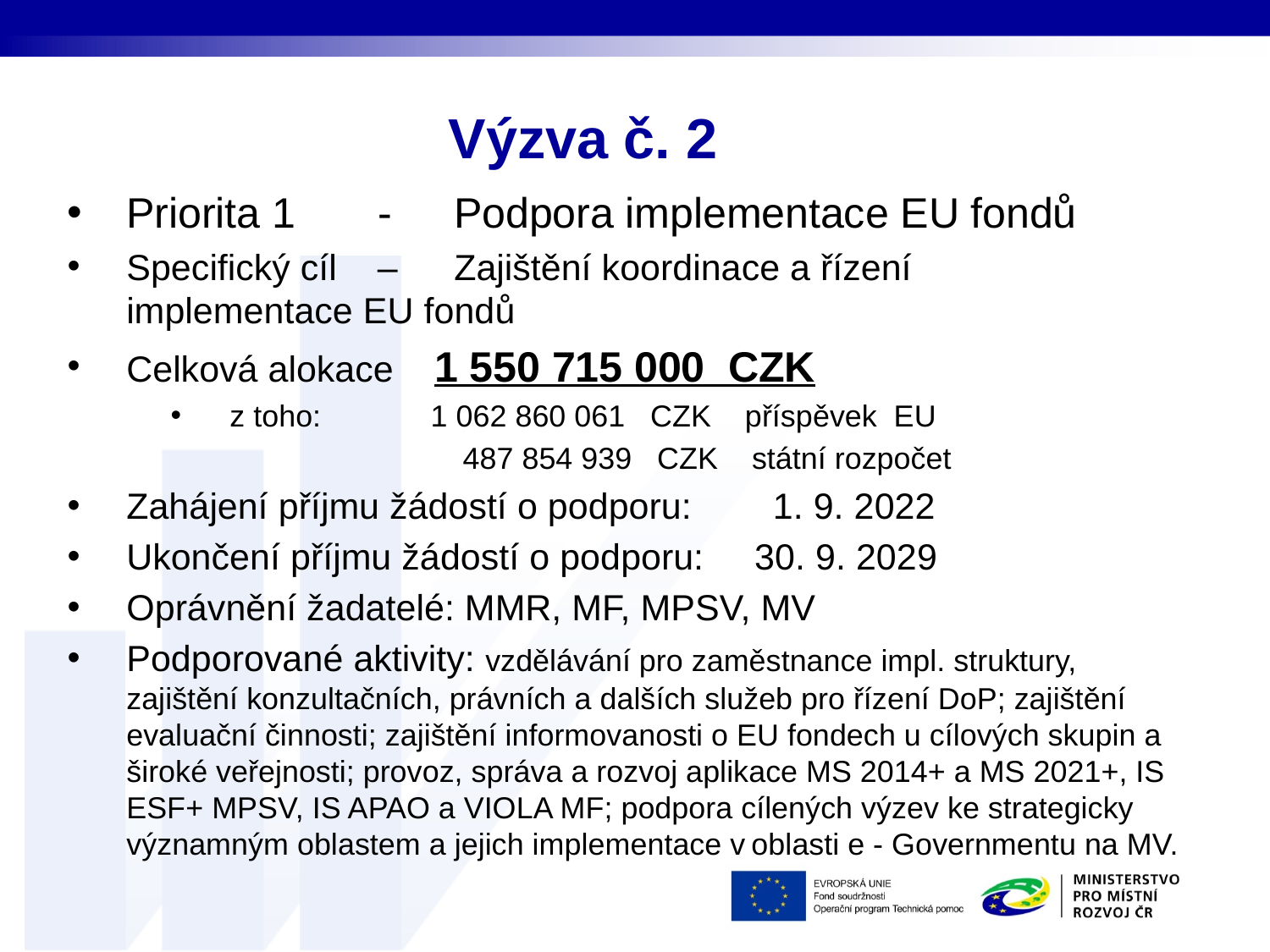

# Výzva č. 2
Priorita 1       - 	Podpora implementace EU fondů
Specifický cíl    –  	Zajištění koordinace a řízení 				 	implementace EU fondů
Celková alokace    1 550 715 000  CZK
z toho:             1 062 860 061   CZK    příspěvek  EU
        487 854 939   CZK    státní rozpočet
Zahájení příjmu žádostí o podporu:        1. 9. 2022
Ukončení příjmu žádostí o podporu:     30. 9. 2029
Oprávnění žadatelé: MMR, MF, MPSV, MV
Podporované aktivity: vzdělávání pro zaměstnance impl. struktury,  zajištění konzultačních, právních a dalších služeb pro řízení DoP; zajištění evaluační činnosti; zajištění informovanosti o EU fondech u cílových skupin a široké veřejnosti; provoz, správa a rozvoj aplikace MS 2014+ a MS 2021+, IS ESF+ MPSV, IS APAO a VIOLA MF; podpora cílených výzev ke strategicky významným oblastem a jejich implementace v oblasti e - Governmentu na MV.